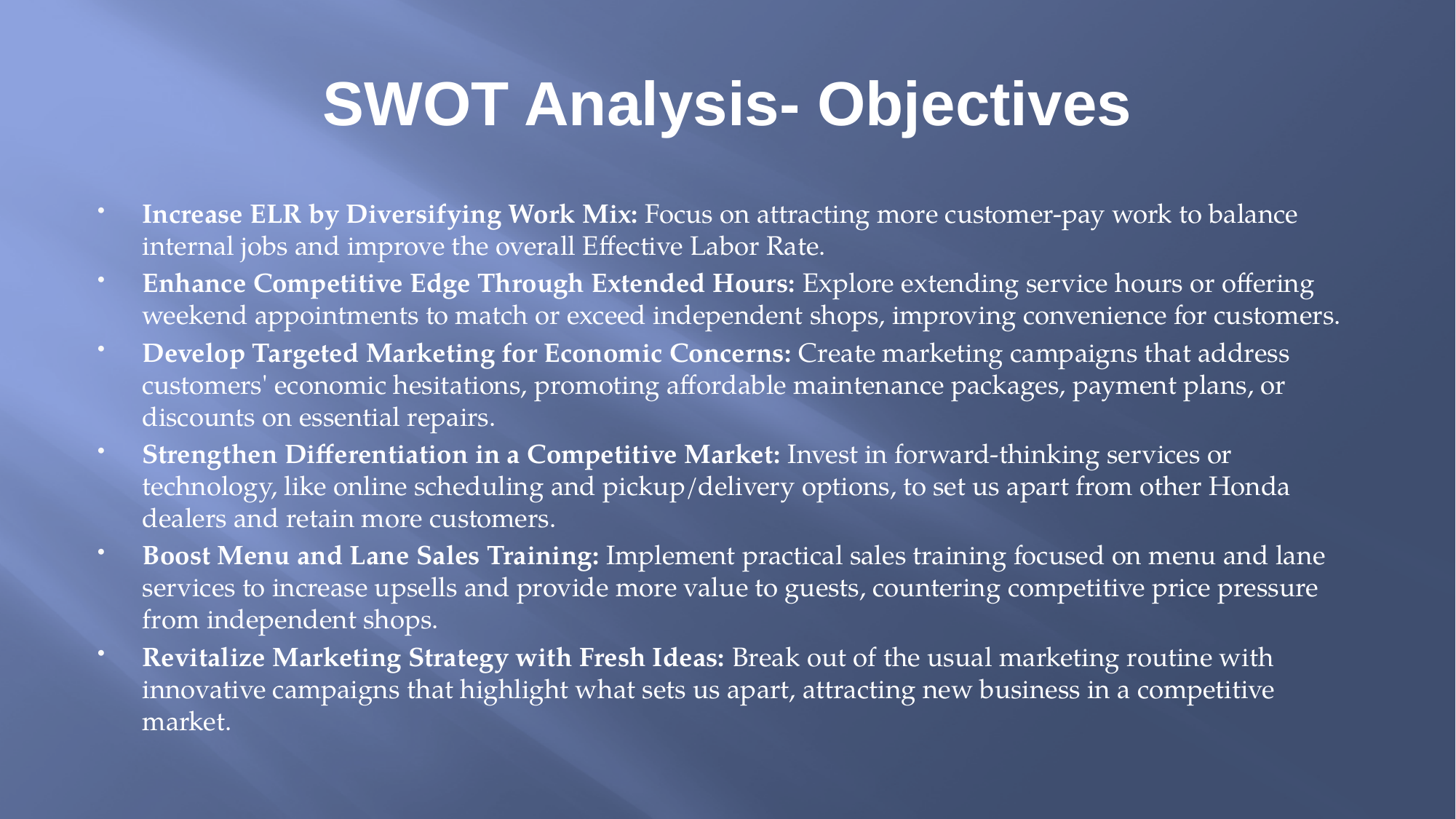

# SWOT Analysis- Objectives
Increase ELR by Diversifying Work Mix: Focus on attracting more customer-pay work to balance internal jobs and improve the overall Effective Labor Rate.
Enhance Competitive Edge Through Extended Hours: Explore extending service hours or offering weekend appointments to match or exceed independent shops, improving convenience for customers.
Develop Targeted Marketing for Economic Concerns: Create marketing campaigns that address customers' economic hesitations, promoting affordable maintenance packages, payment plans, or discounts on essential repairs.
Strengthen Differentiation in a Competitive Market: Invest in forward-thinking services or technology, like online scheduling and pickup/delivery options, to set us apart from other Honda dealers and retain more customers.
Boost Menu and Lane Sales Training: Implement practical sales training focused on menu and lane services to increase upsells and provide more value to guests, countering competitive price pressure from independent shops.
Revitalize Marketing Strategy with Fresh Ideas: Break out of the usual marketing routine with innovative campaigns that highlight what sets us apart, attracting new business in a competitive market.